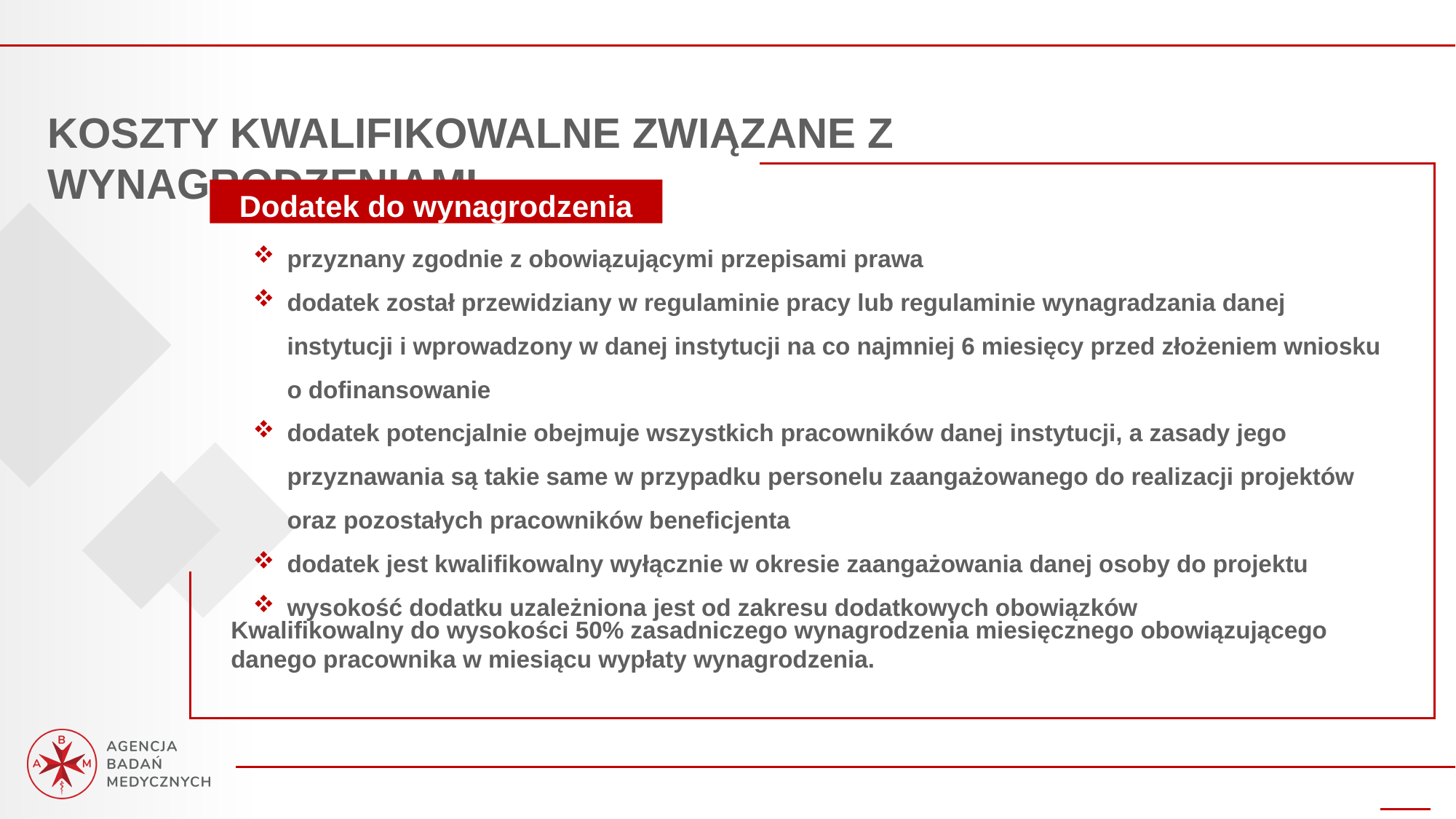

KOSZTY KWALIFIKOWALNE ZWIĄZANE Z WYNAGRODZENIAMI

Dodatek do wynagrodzenia

przyznany zgodnie z obowiązującymi przepisami prawa
dodatek został przewidziany w regulaminie pracy lub regulaminie wynagradzania danej instytucji i wprowadzony w danej instytucji na co najmniej 6 miesięcy przed złożeniem wniosku o dofinansowanie
dodatek potencjalnie obejmuje wszystkich pracowników danej instytucji, a zasady jego przyznawania są takie same w przypadku personelu zaangażowanego do realizacji projektów oraz pozostałych pracowników beneficjenta
dodatek jest kwalifikowalny wyłącznie w okresie zaangażowania danej osoby do projektu
wysokość dodatku uzależniona jest od zakresu dodatkowych obowiązków

Kwalifikowalny do wysokości 50% zasadniczego wynagrodzenia miesięcznego obowiązującego danego pracownika w miesiącu wypłaty wynagrodzenia.